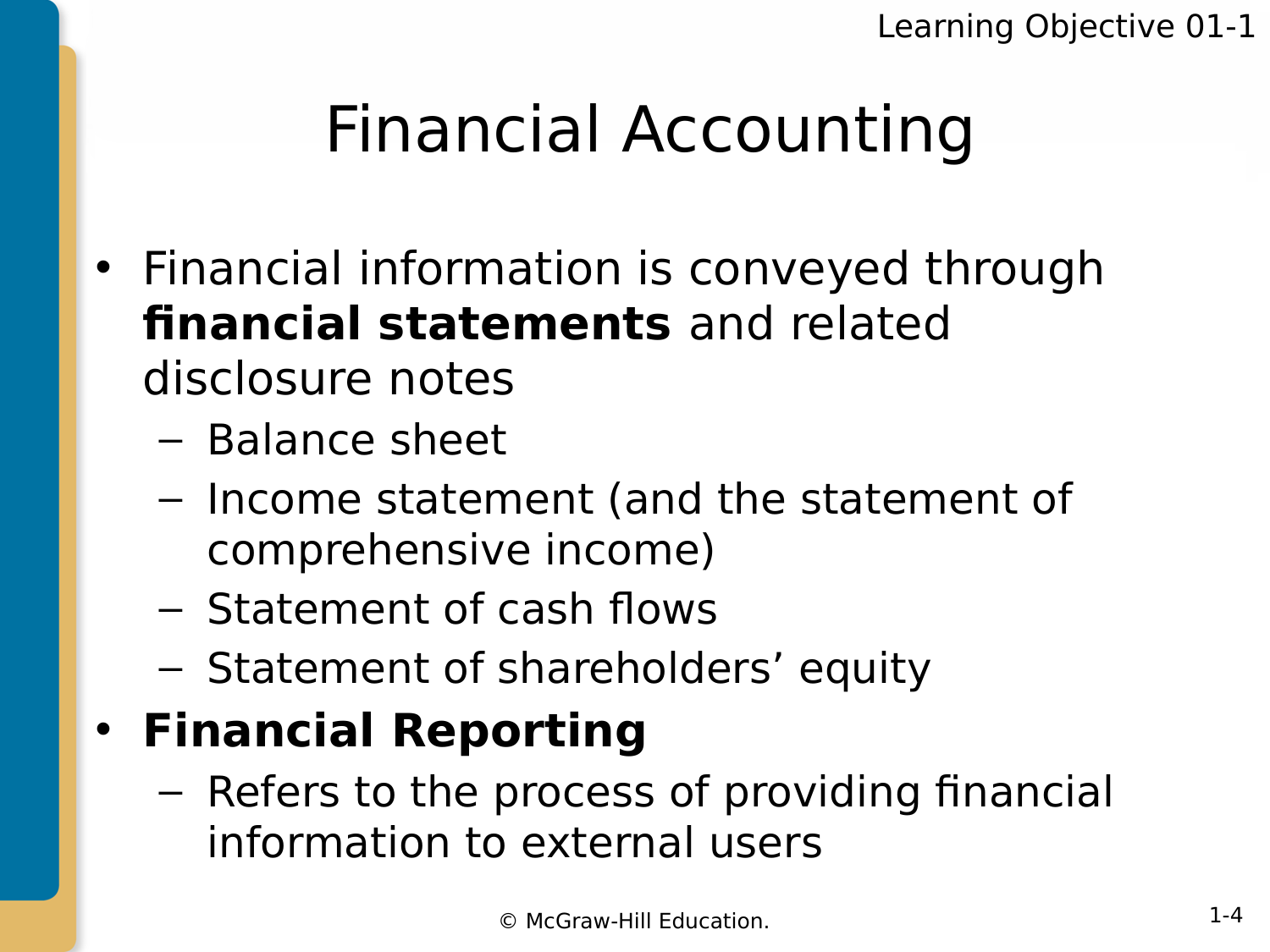

Learning Objective 01-1
# Financial Accounting
Financial information is conveyed through financial statements and related disclosure notes
Balance sheet
Income statement (and the statement of comprehensive income)
Statement of cash flows
Statement of shareholders’ equity
Financial Reporting
Refers to the process of providing financial information to external users